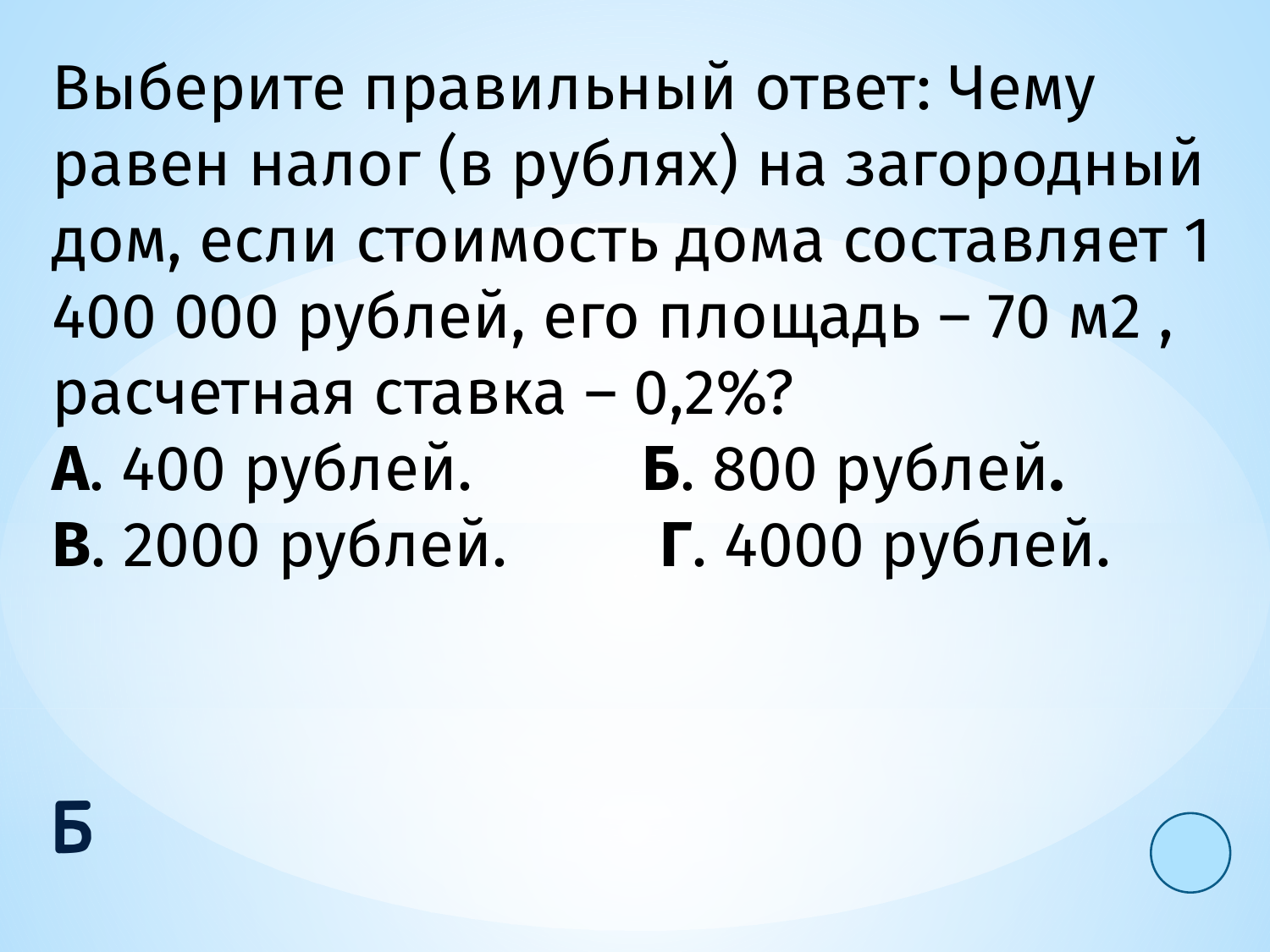

Выберите правильный ответ: Чему равен налог (в рублях) на загородный дом, если стоимость дома составляет 1 400 000 рублей, его площадь – 70 м2 , расчетная ставка – 0,2%?
А. 400 рублей.          Б. 800 рублей.
В. 2000 рублей.         Г. 4000 рублей.

Б